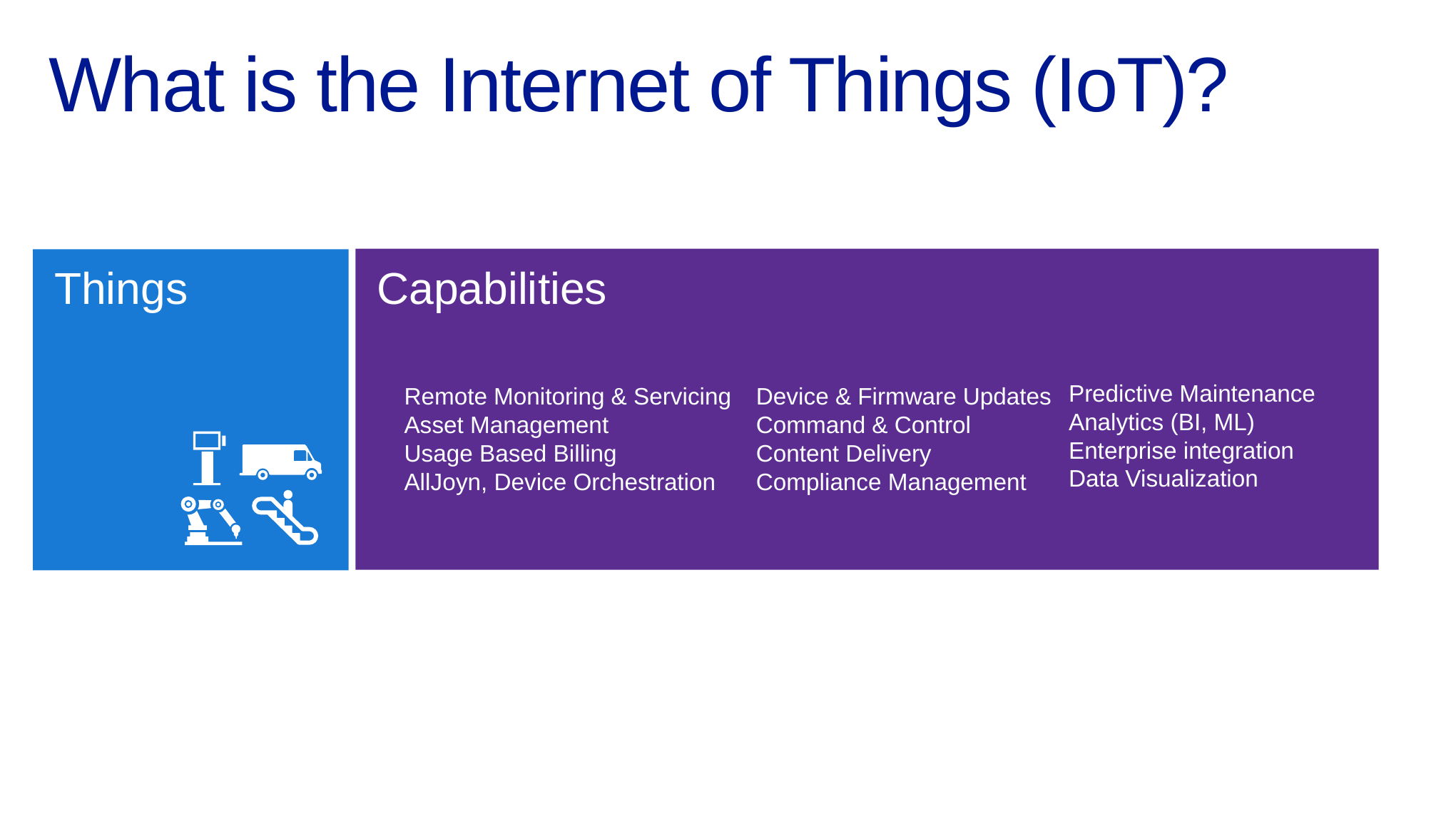

# What is the Internet of Things (IoT)?
Capabilities
Predictive Maintenance
Analytics (BI, ML)
Enterprise integration
Data Visualization
Remote Monitoring & Servicing
Asset Management
Usage Based Billing
AllJoyn, Device Orchestration
Device & Firmware Updates
Command & Control
Content Delivery
Compliance Management
Things